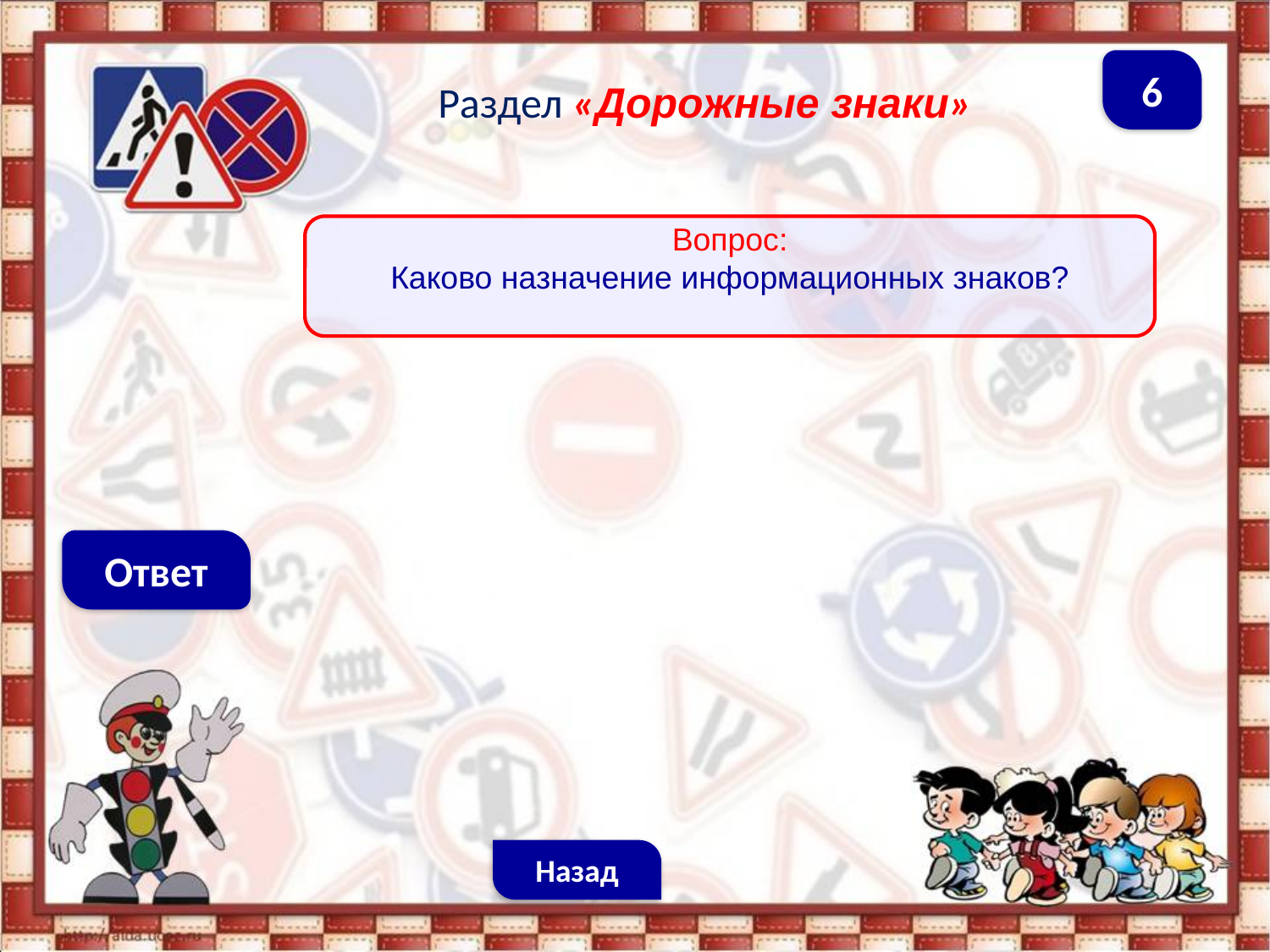

6
Раздел «Дорожные знаки»
Вопрос:
Каково назначение информационных знаков?

Ответ
Назад